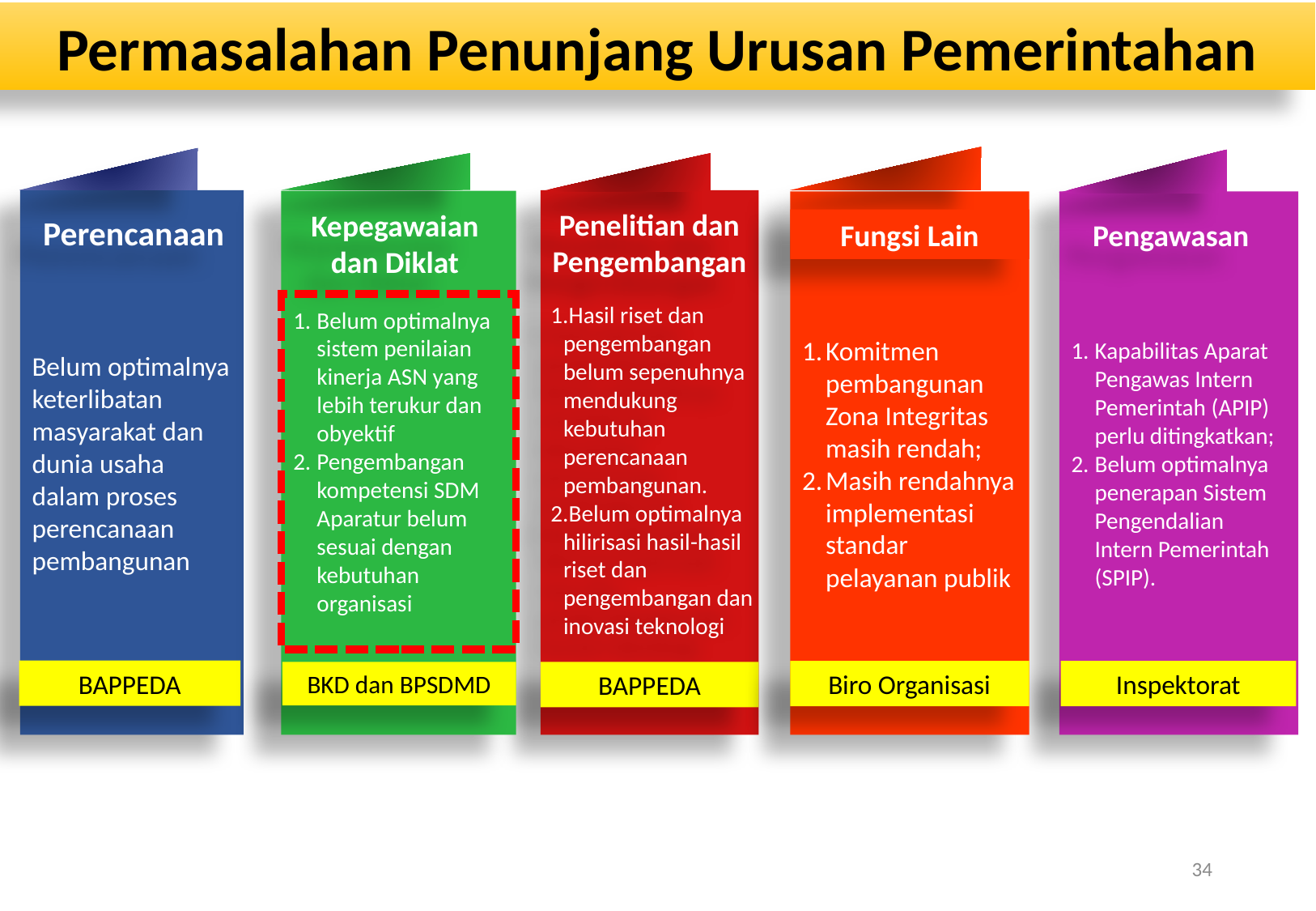

Permasalahan Penunjang Urusan Pemerintahan

Belum optimalnya keterlibatan masyarakat dan dunia usaha dalam proses perencanaan pembangunan
Perencanaan
BAPPEDA

Kapabilitas Aparat Pengawas Intern Pemerintah (APIP) perlu ditingkatkan;
Belum optimalnya penerapan Sistem Pengendalian Intern Pemerintah (SPIP).
Pengawasan
Inspektorat

Penelitian dan Pengembangan
Hasil riset dan pengembangan belum sepenuhnya mendukung kebutuhan perencanaan pembangunan.
Belum optimalnya hilirisasi hasil-hasil riset dan pengembangan dan inovasi teknologi
BAPPEDA

Belum optimalnya sistem penilaian kinerja ASN yang lebih terukur dan obyektif
Pengembangan kompetensi SDM Aparatur belum sesuai dengan kebutuhan organisasi

Komitmen pembangunan Zona Integritas masih rendah;
Masih rendahnya implementasi standar pelayanan publik
Kepegawaian dan Diklat
Fungsi Lain
Biro Organisasi
BKD dan BPSDMD

34